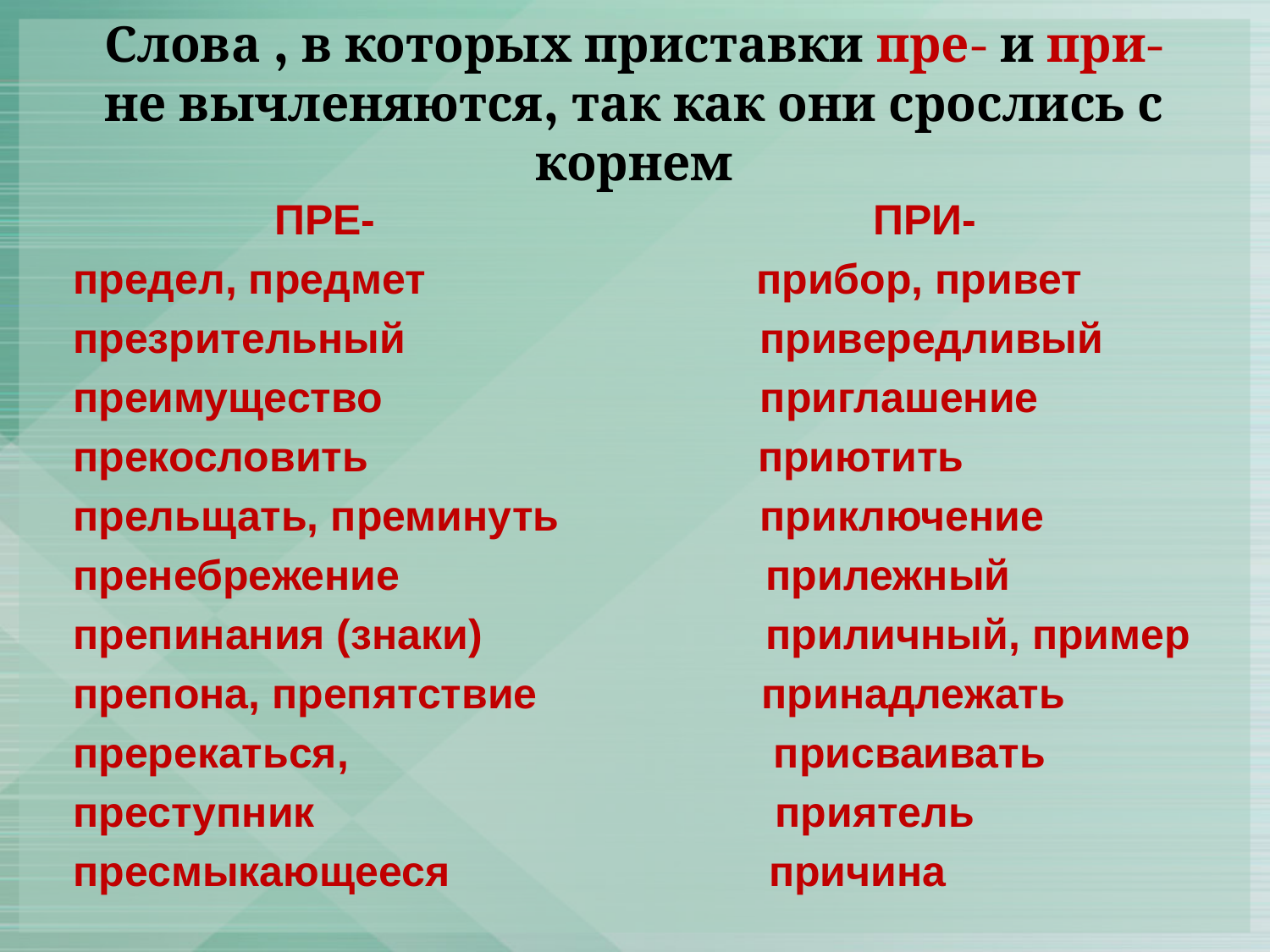

# Слова , в которых приставки пре- и при-не вычленяются, так как они срослись с корнем
                    ПРЕ-                                          ПРИ-
   предел, предмет                            прибор, привет
   презрительный                              привередливый
   преимущество                                приглашение
   прекословить                                 приютить
   прельщать, преминуть                 приключение
   пренебрежение                               прилежный
   препинания (знаки)                        приличный, пример
   препона, препятствие                   принадлежать
   пререкаться,                                    присваивать
   преступник                                       приятель
   пресмыкающееся                           причина